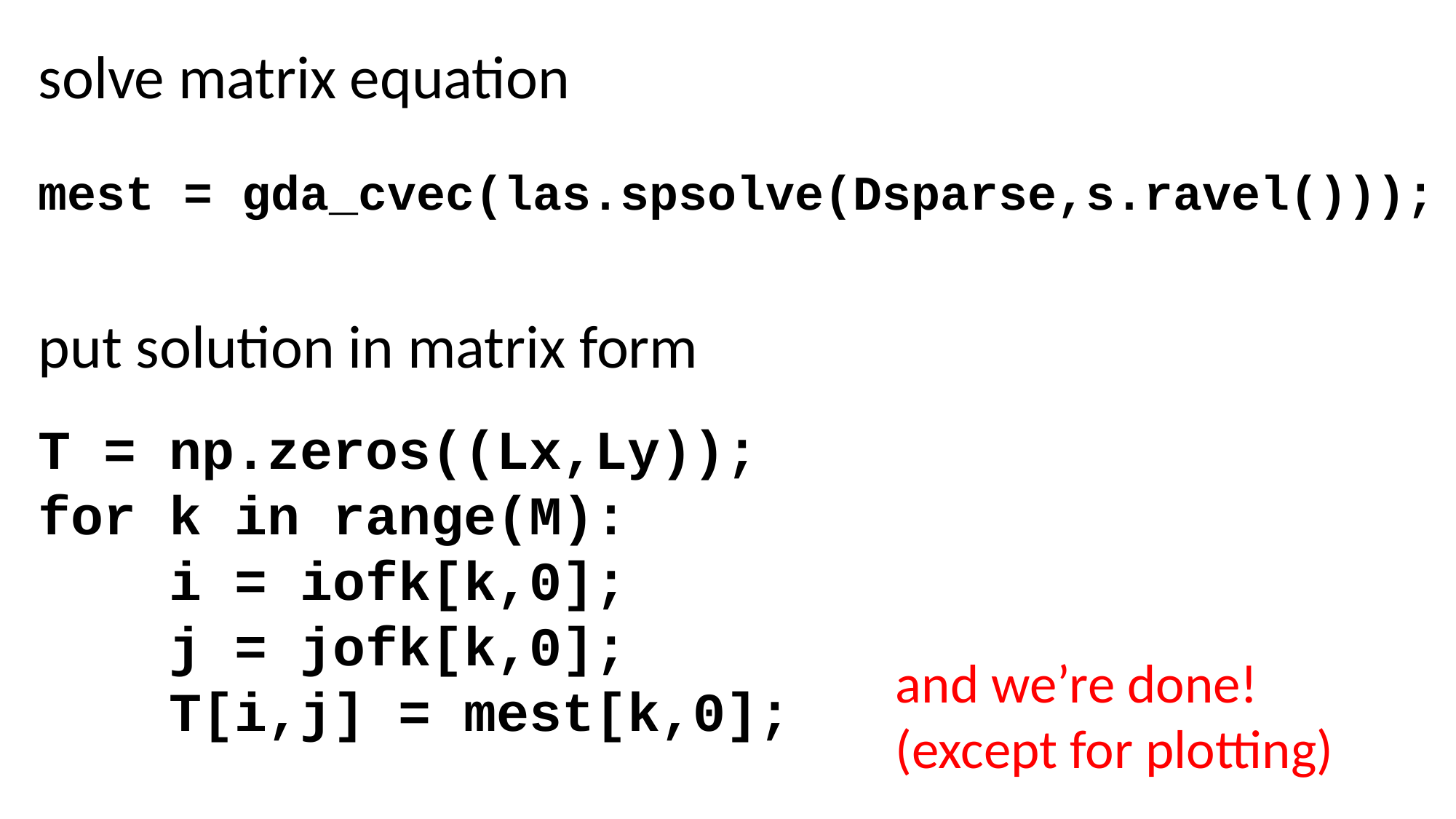

solve matrix equation
mest = gda_cvec(las.spsolve(Dsparse,s.ravel()));
put solution in matrix form
T = np.zeros((Lx,Ly));
for k in range(M):
    i = iofk[k,0];
    j = jofk[k,0];
    T[i,j] = mest[k,0];
and we’re done!
(except for plotting)